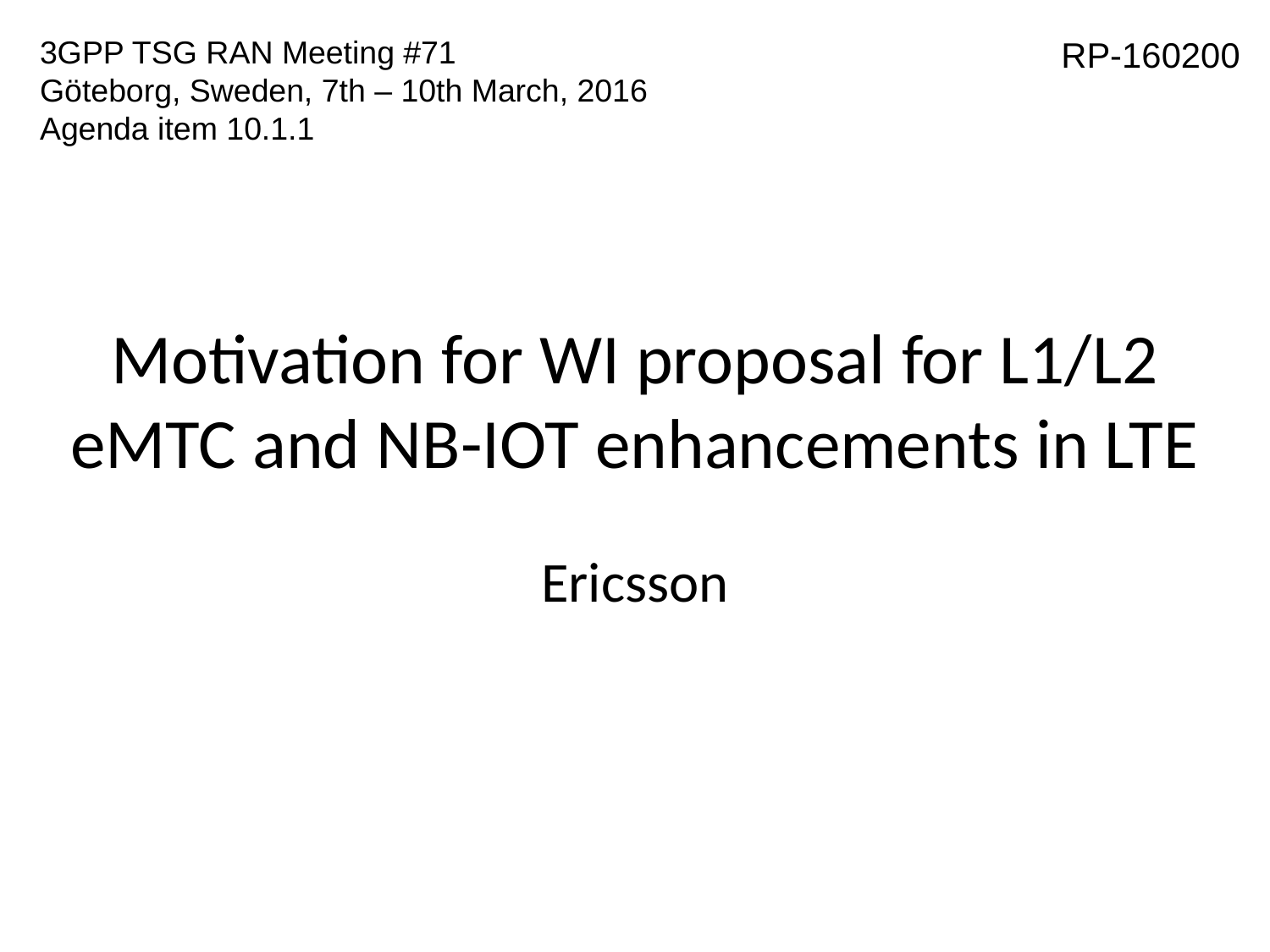

3GPP TSG RAN Meeting #71
Göteborg, Sweden, 7th – 10th March, 2016
Agenda item 10.1.1
RP-160200
# Motivation for WI proposal for L1/L2 eMTC and NB-IOT enhancements in LTE
Ericsson